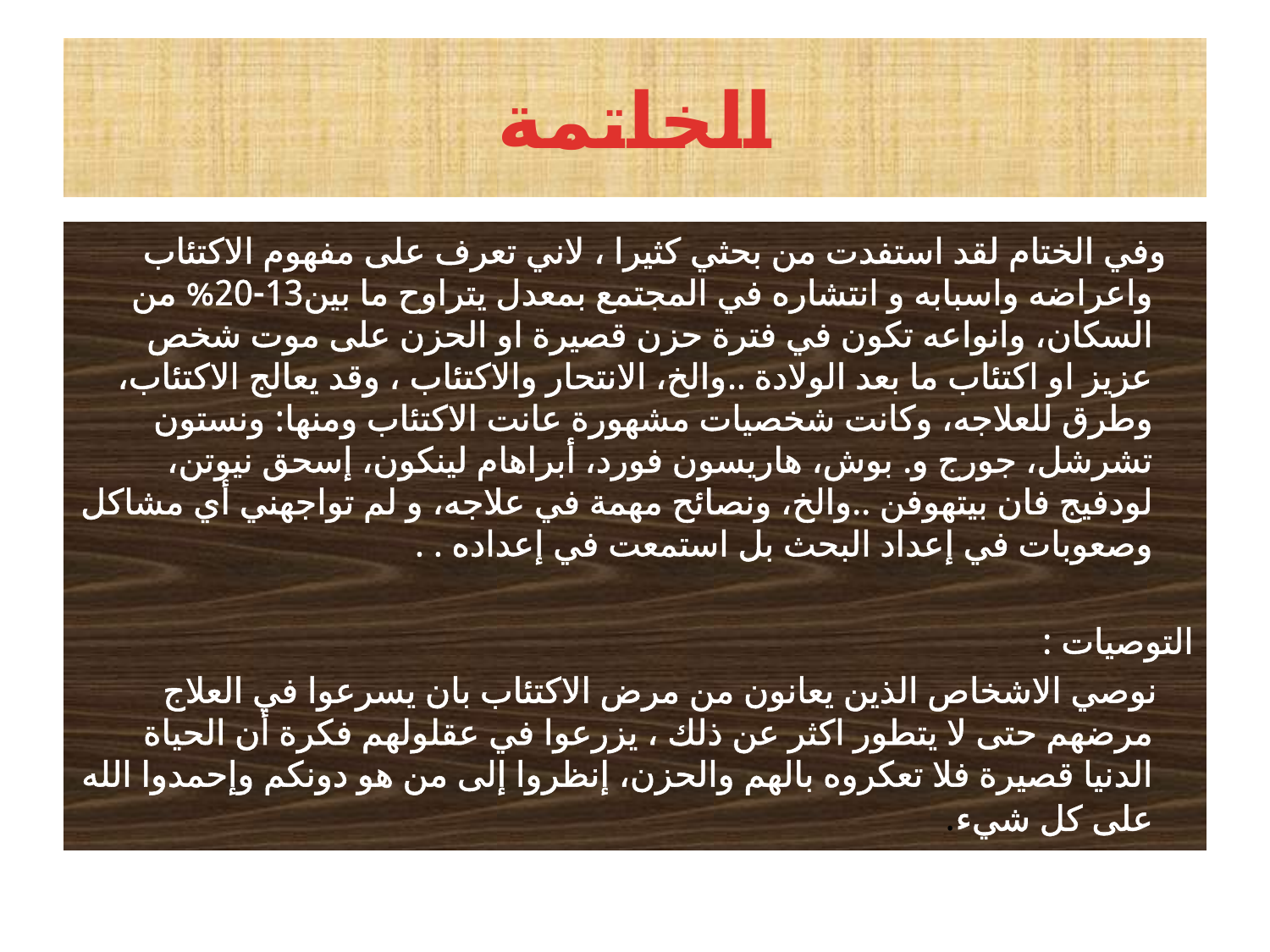

# الخاتمة
   وفي الختام لقد استفدت من بحثي كثيرا ، لاني تعرف على مفهوم الاكتئاب واعراضه واسبابه و انتشاره في المجتمع بمعدل يتراوح ما بين13-20% من السكان، وانواعه تكون في فترة حزن قصيرة او الحزن على موت شخص عزيز او اكتئاب ما بعد الولادة ..والخ، الانتحار والاكتئاب ، وقد يعالج الاكتئاب، وطرق للعلاجه، وكانت شخصيات مشهورة عانت الاكتئاب ومنها: ونستون تشرشل، جورج و. بوش، هاريسون فورد، أبراهام لينكون، إسحق نيوتن، لودفيج فان بيتهوفن ..والخ، ونصائح مهمة في علاجه، و لم تواجهني أي مشاكل وصعوبات في إعداد البحث بل استمعت في إعداده . .

التوصيات :
    نوصي الاشخاص الذين يعانون من مرض الاكتئاب بان يسرعوا في العلاج مرضهم حتى لا يتطور اكثر عن ذلك ، يزرعوا في عقلولهم فكرة أن الحياة الدنيا قصيرة فلا تعكروه بالهم والحزن، إنظروا إلى من هو دونكم وإحمدوا الله على كل شيء.